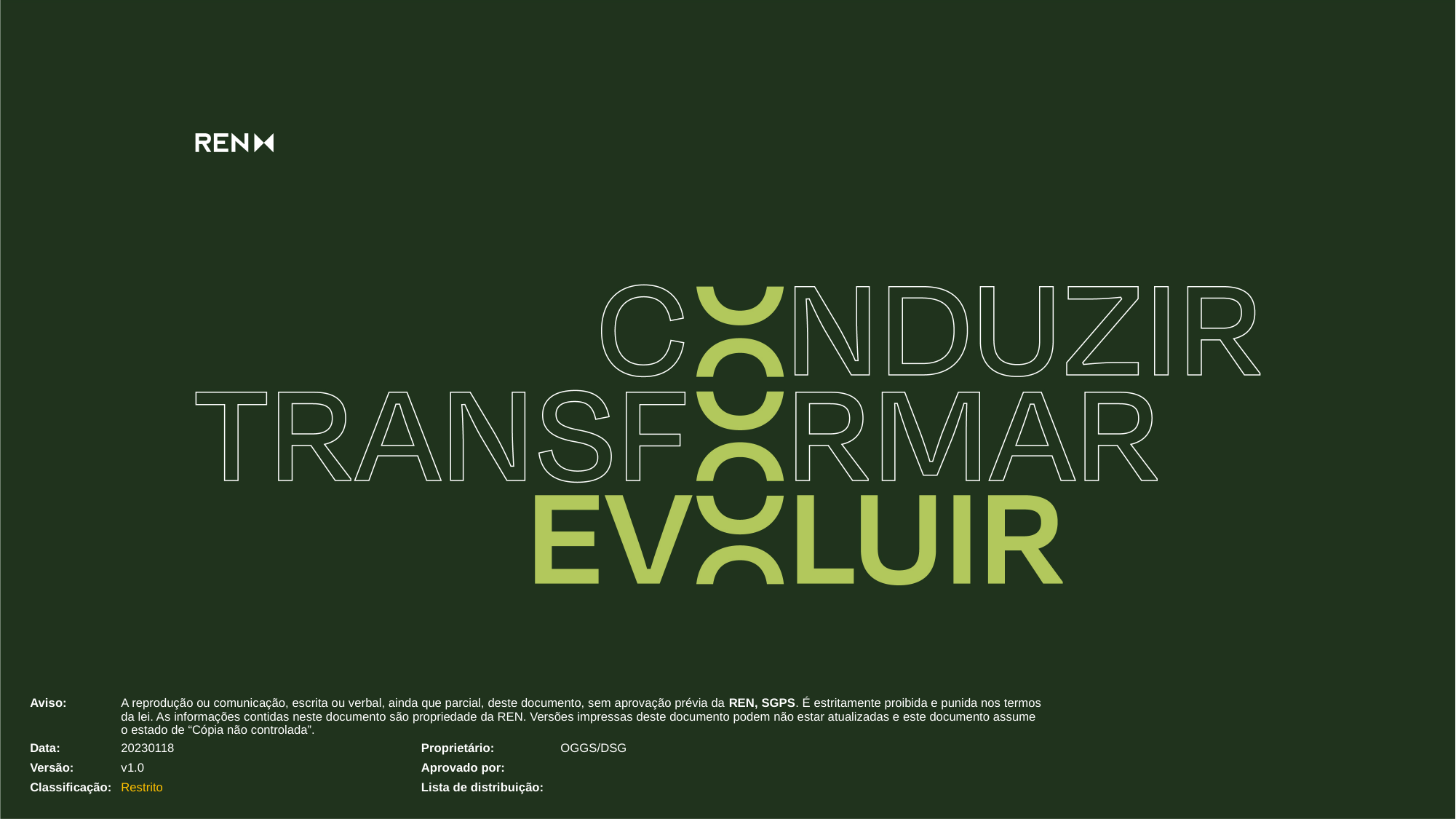

| Aviso: | A reprodução ou comunicação, escrita ou verbal, ainda que parcial, deste documento, sem aprovação prévia da REN, SGPS. É estritamente proibida e punida nos termos da lei. As informações contidas neste documento são propriedade da REN. Versões impressas deste documento podem não estar atualizadas e este documento assume o estado de “Cópia não controlada”. |  |  |
| --- | --- | --- | --- |
|  |  |  |  |
| Data: | 20230118 | Proprietário: | OGGS/DSG |
|  |  |  |  |
| Versão: | v1.0 | Aprovado por: |  |
|  |  |  |  |
| Classificação: | Restrito | Lista de distribuição: |  |